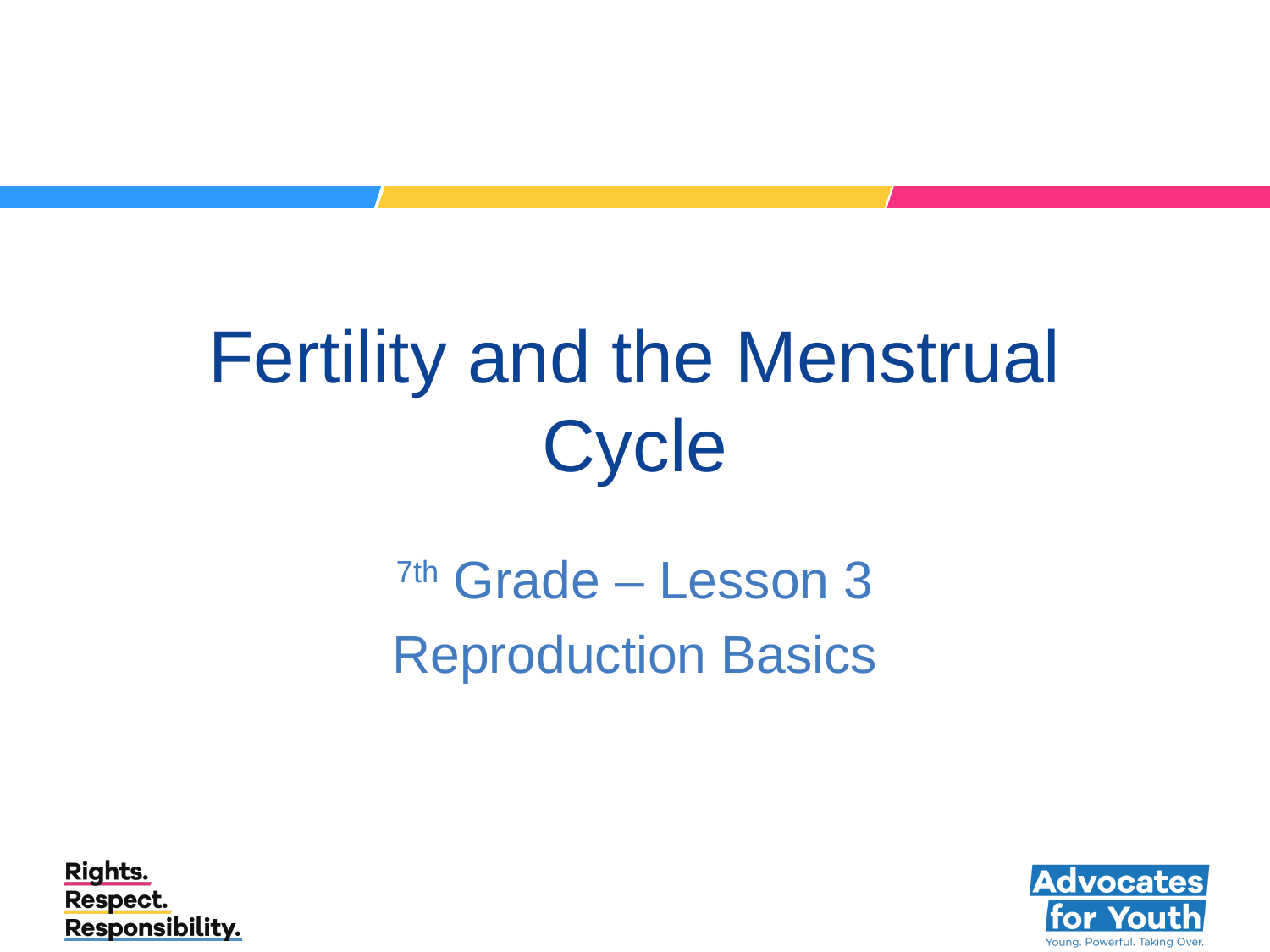

# Fertility and the Menstrual Cycle
7th Grade – Lesson 3
Reproduction Basics